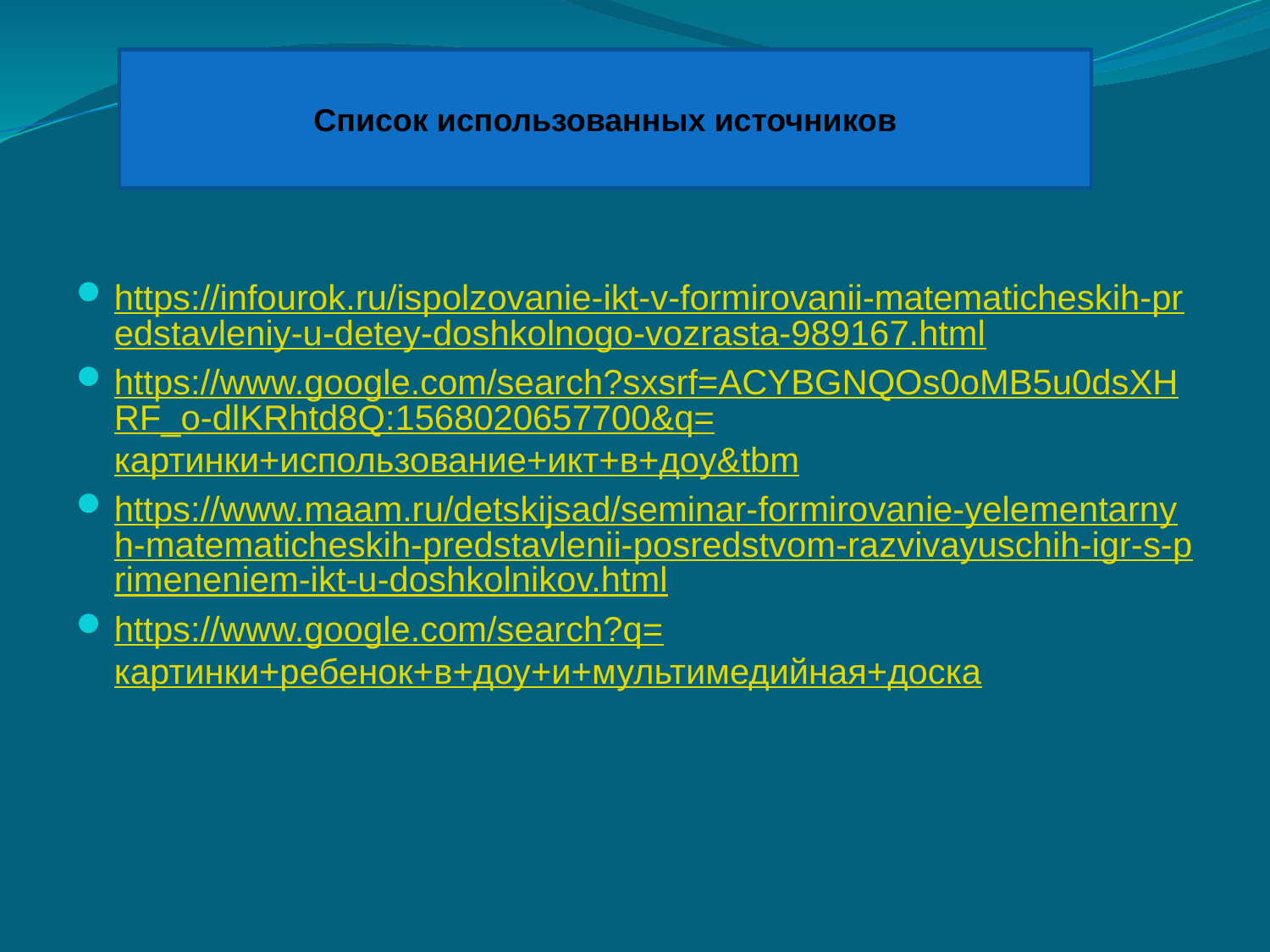

Список использованных источников
#
https://infourok.ru/ispolzovanie-ikt-v-formirovanii-matematicheskih-predstavleniy-u-detey-doshkolnogo-vozrasta-989167.html
https://www.google.com/search?sxsrf=ACYBGNQOs0oMB5u0dsXHRF_o-dlKRhtd8Q:1568020657700&q=картинки+использование+икт+в+доу&tbm
https://www.maam.ru/detskijsad/seminar-formirovanie-yelementarnyh-matematicheskih-predstavlenii-posredstvom-razvivayuschih-igr-s-primeneniem-ikt-u-doshkolnikov.html
https://www.google.com/search?q=картинки+ребенок+в+доу+и+мультимедийная+доска